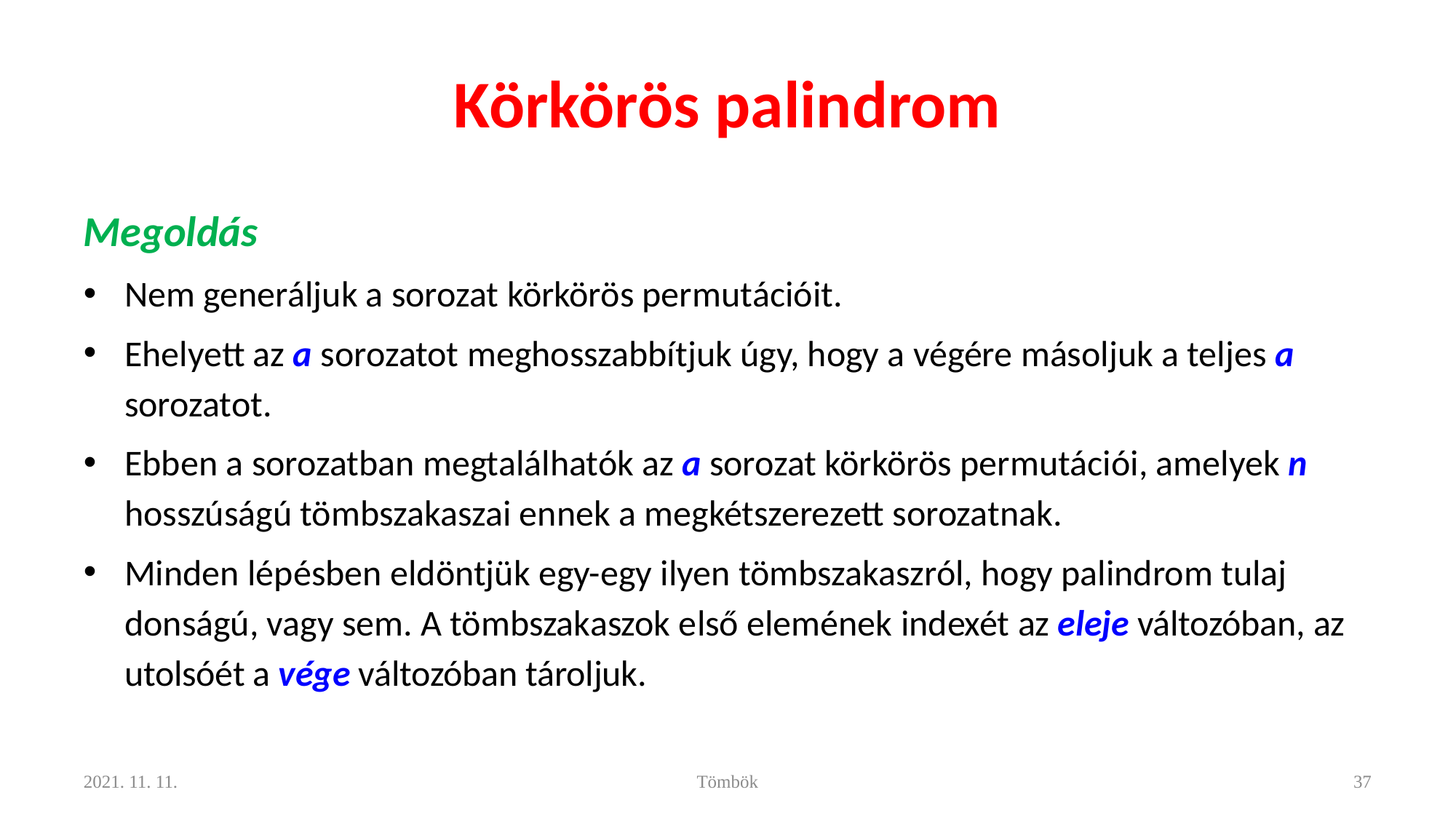

# Körkörös palindrom
Megoldás
Nem generáljuk a sorozat körkörös per­mutációit.
Ehelyett az a sorozatot meghosszabbít­juk úgy, hogy a végére másoljuk a teljes a sorozatot.
Ebben a sorozatban megtalálhatók az a sorozat körkörös permutációi, amelyek n hosszúságú tömbszakaszai ennek a megkétszerezett sorozatnak.
Minden lépésben eldöntjük egy-egy ilyen tömbszakaszról, hogy palindrom tulaj­donságú, vagy sem. A tömbszakaszok első elemének indexét az eleje változóban, az utolsóét a vége változóban tároljuk.
2021. 11. 11.
Tömbök
37